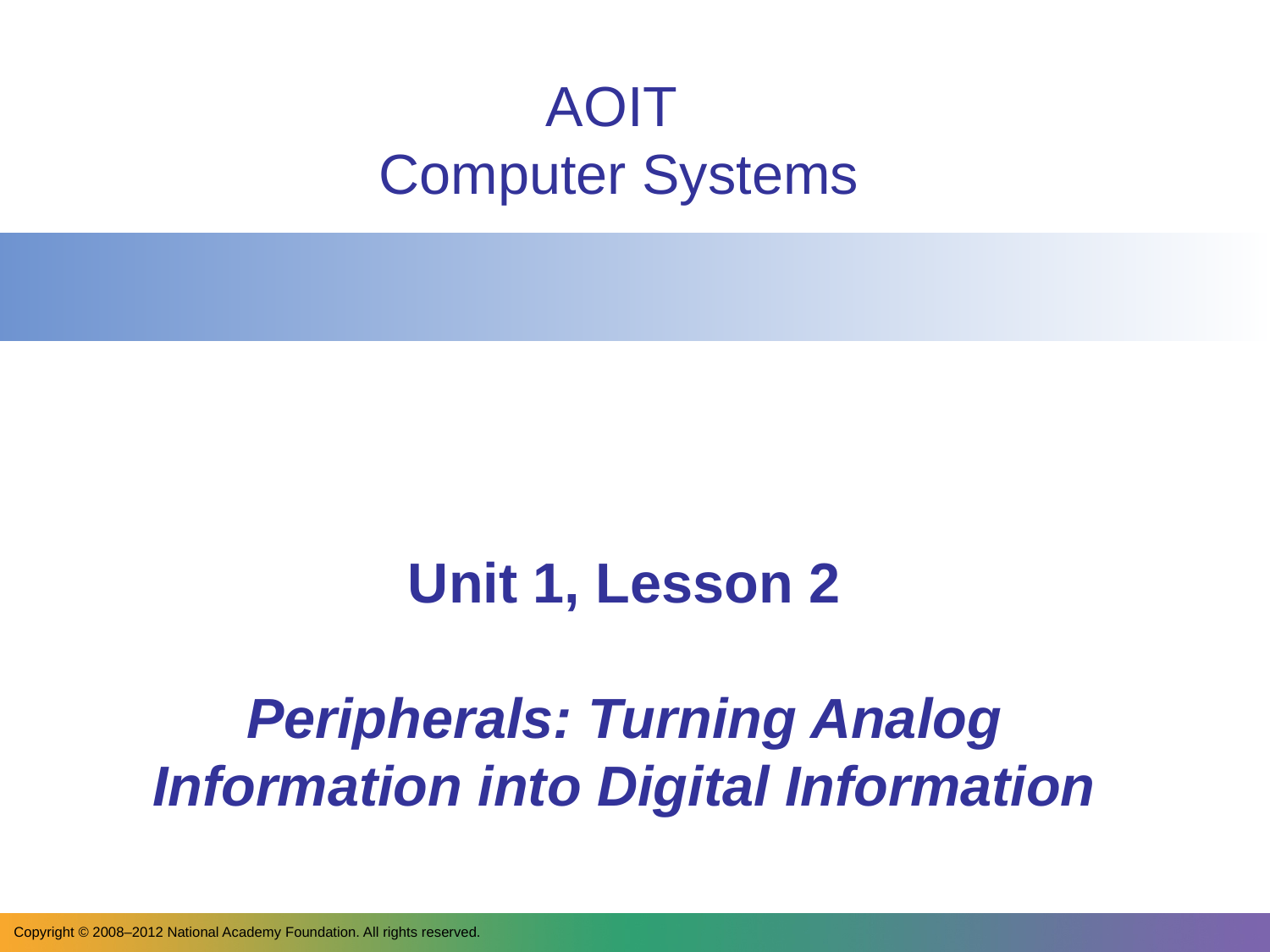

AOIT
Computer Systems
# Unit 1, Lesson 2 Peripherals: Turning Analog Information into Digital Information
Copyright © 2008–2012 National Academy Foundation. All rights reserved.